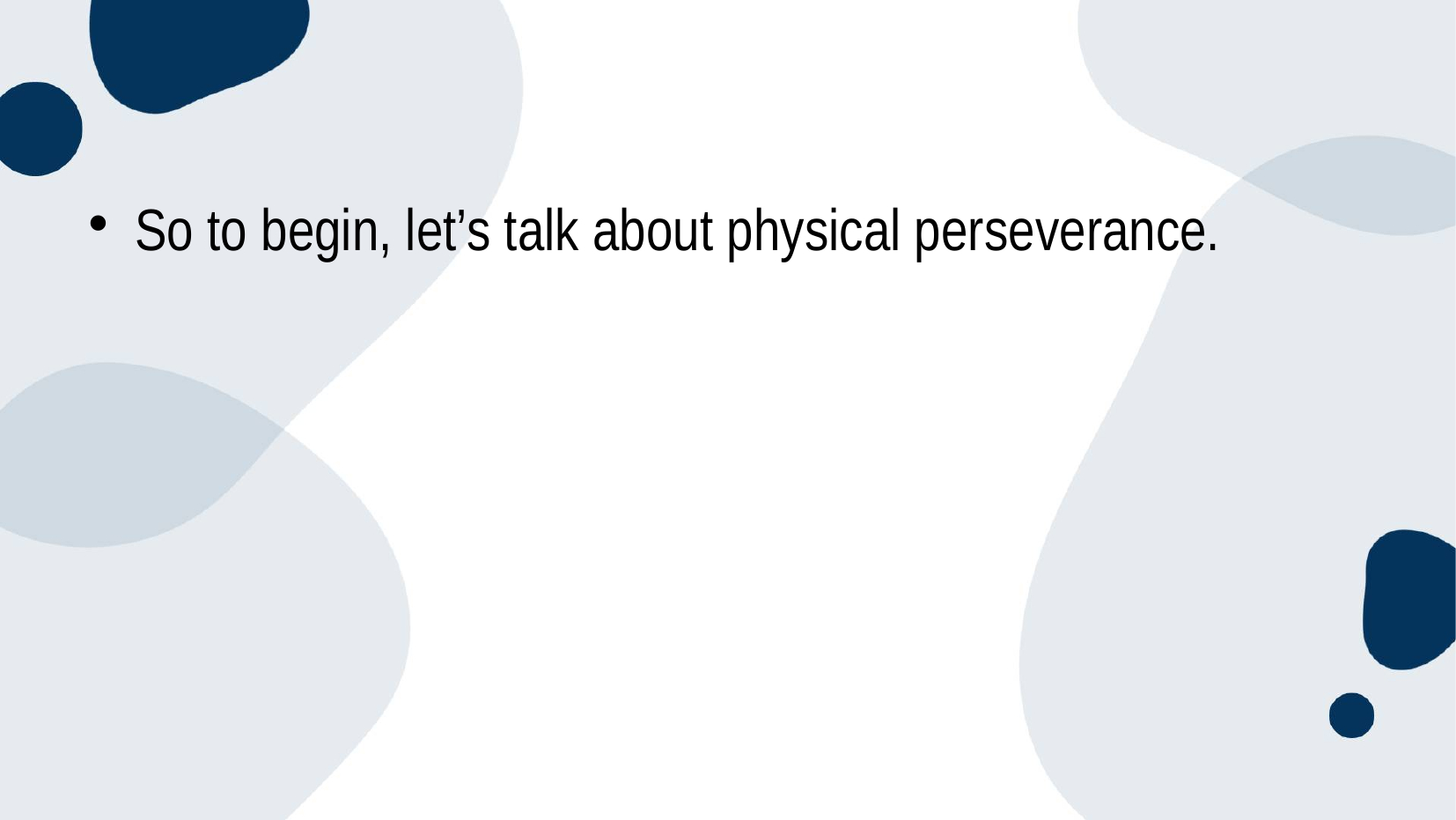

#
So to begin, let’s talk about physical perseverance.